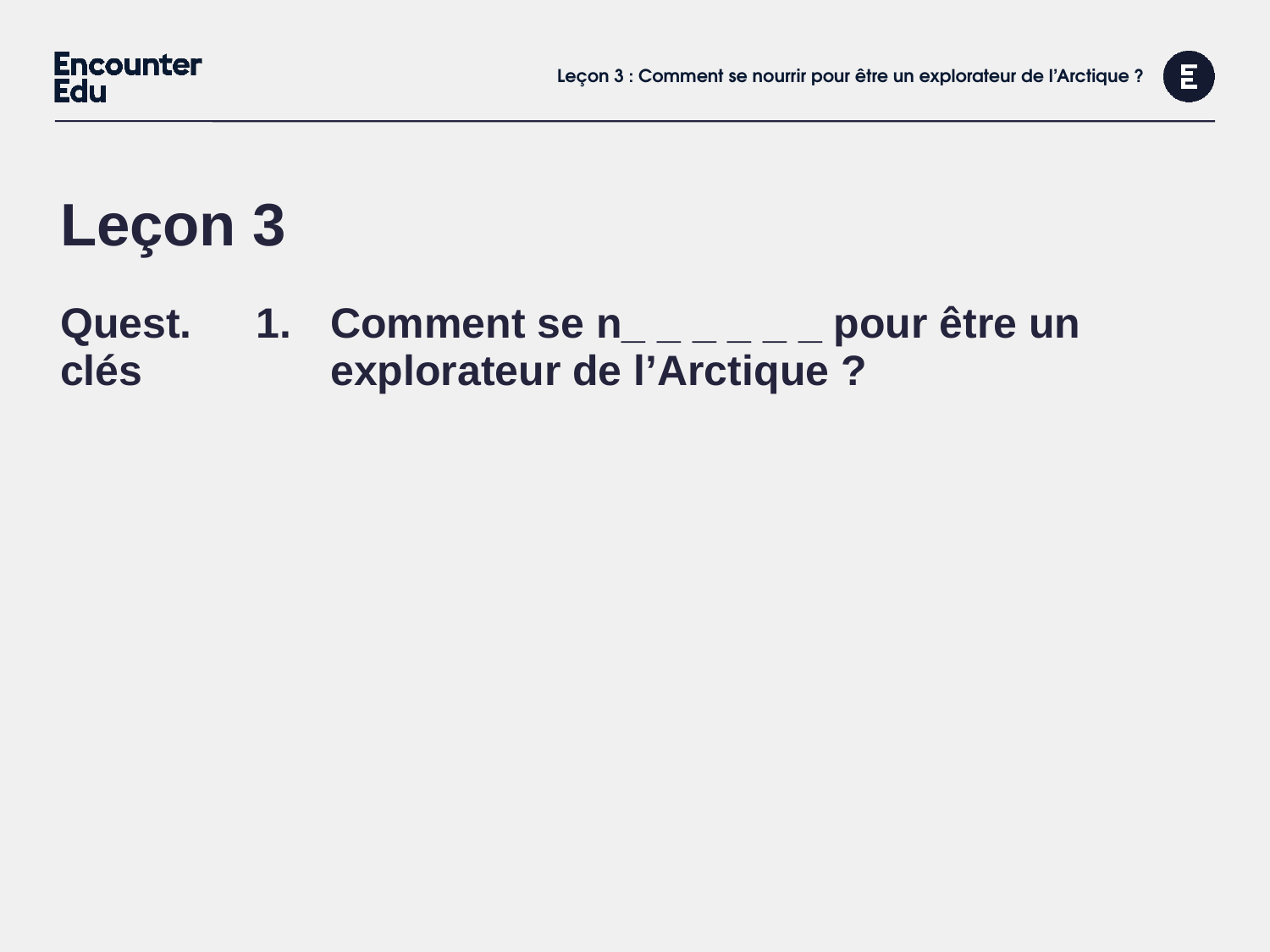

# Leçon 3 : Comment se nourrir pour être un explorateur de l’Arctique ?
Leçon 3
| Quest. clés | Comment se n\_ \_ \_ \_ \_ \_ pour être un explorateur de l’Arctique ? |
| --- | --- |